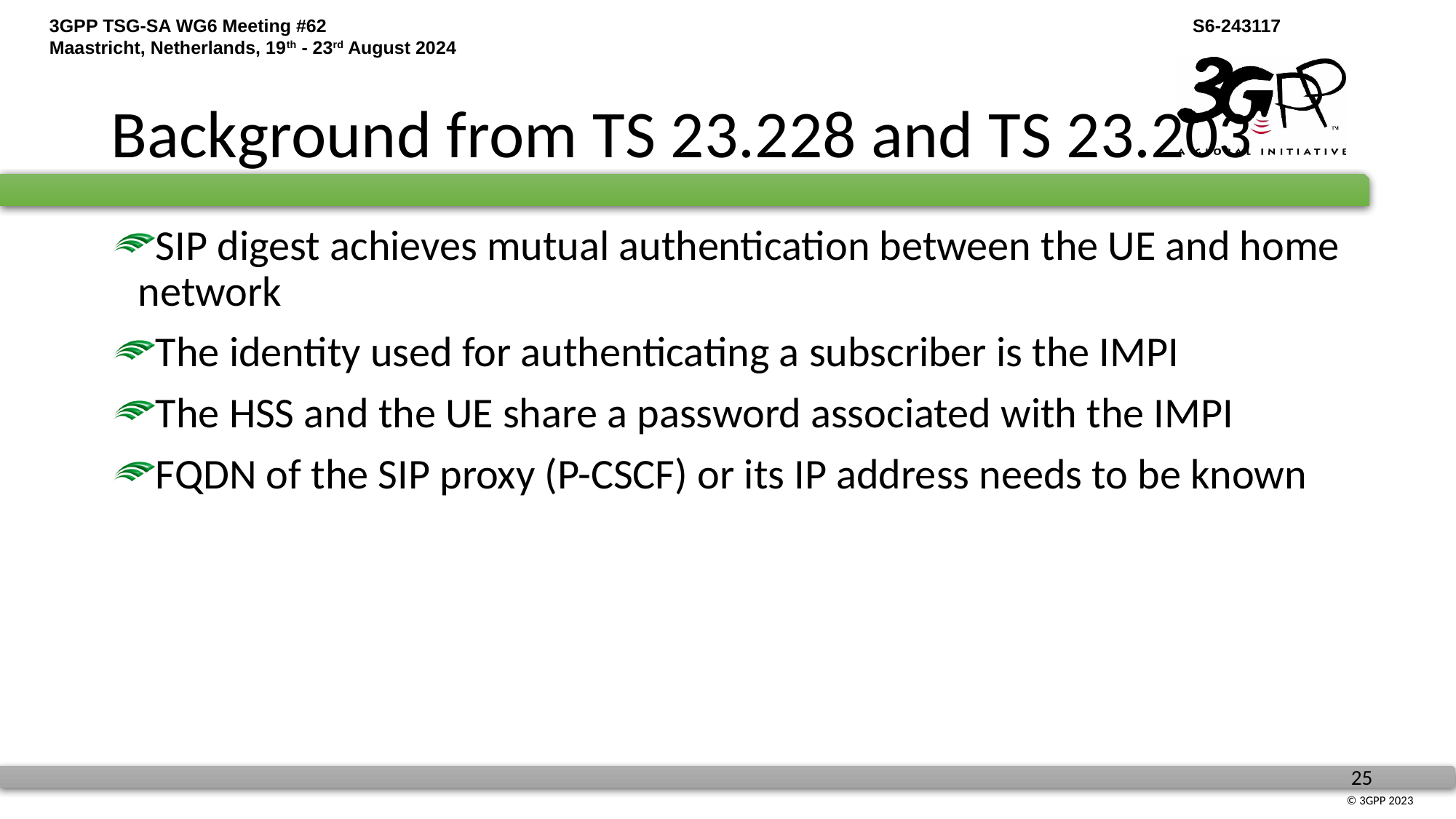

# Background from TS 23.228 and TS 23.203
SIP digest achieves mutual authentication between the UE and home network
The identity used for authenticating a subscriber is the IMPI
The HSS and the UE share a password associated with the IMPI
FQDN of the SIP proxy (P-CSCF) or its IP address needs to be known